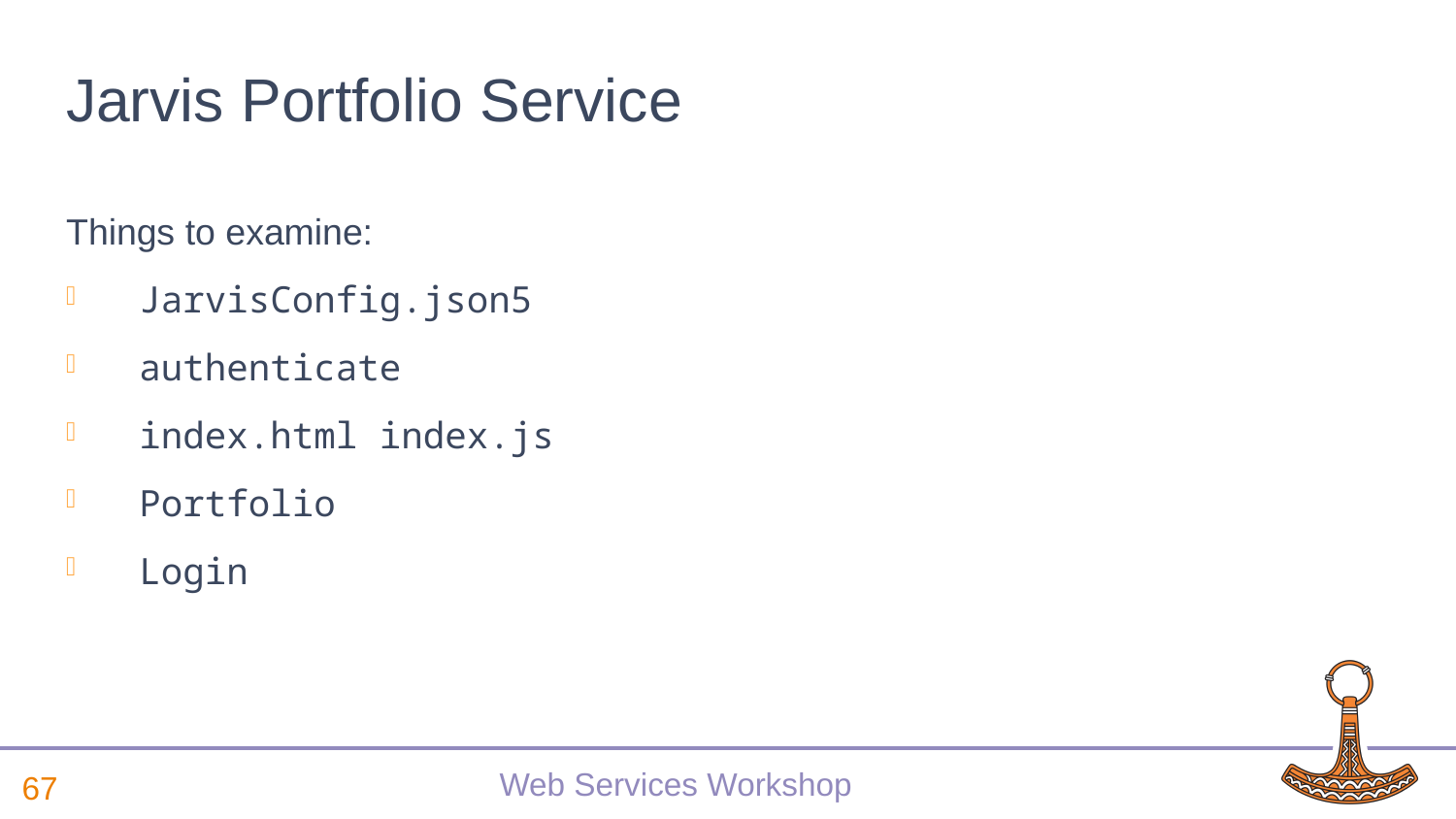

# Jarvis Portfolio Service
Things to examine:
JarvisConfig.json5
authenticate
index.html index.js
Portfolio
Login